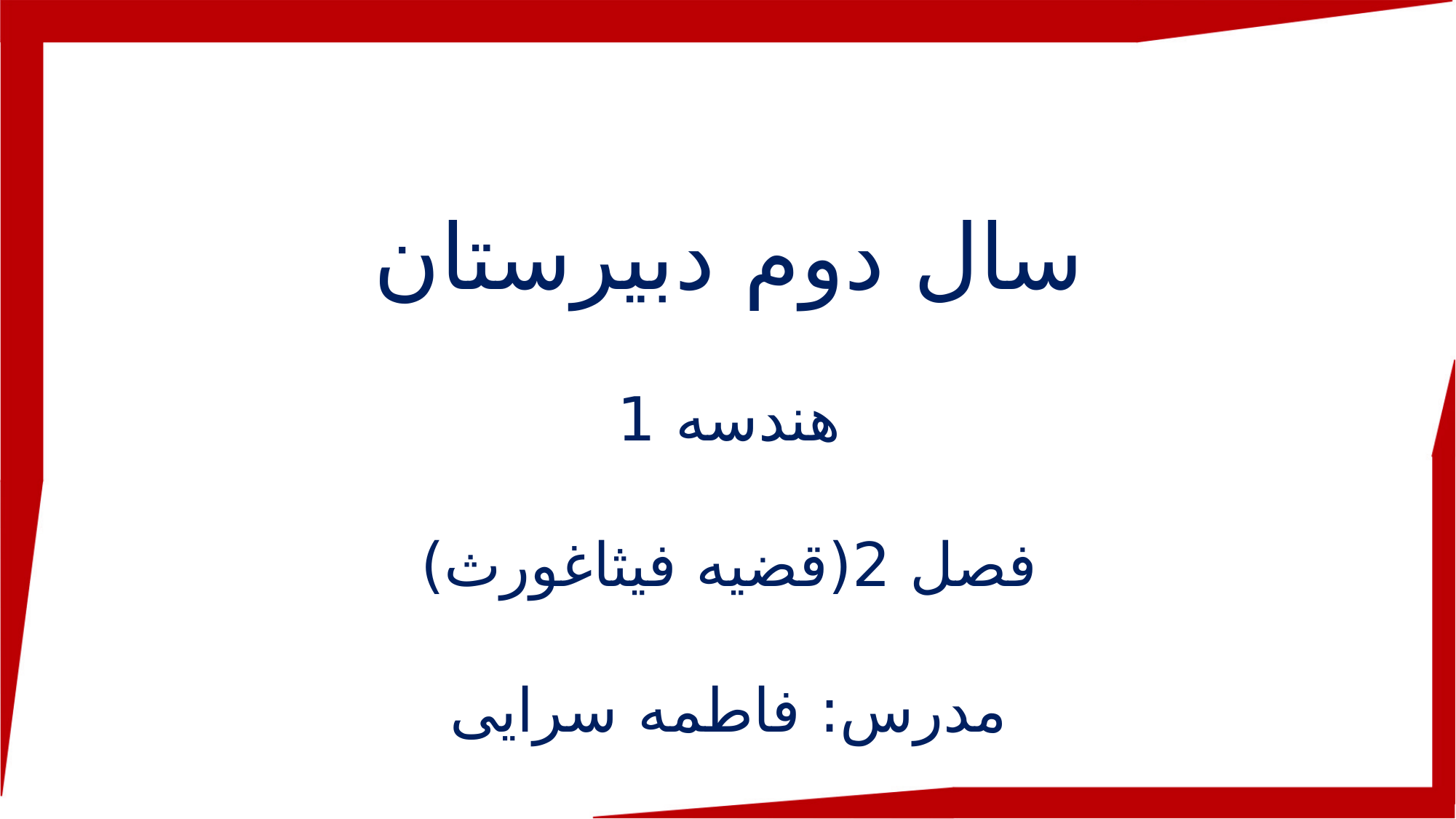

سال دوم دبیرستان
هندسه 1
فصل 2(قضیه فیثاغورث)
مدرس: فاطمه سرایی